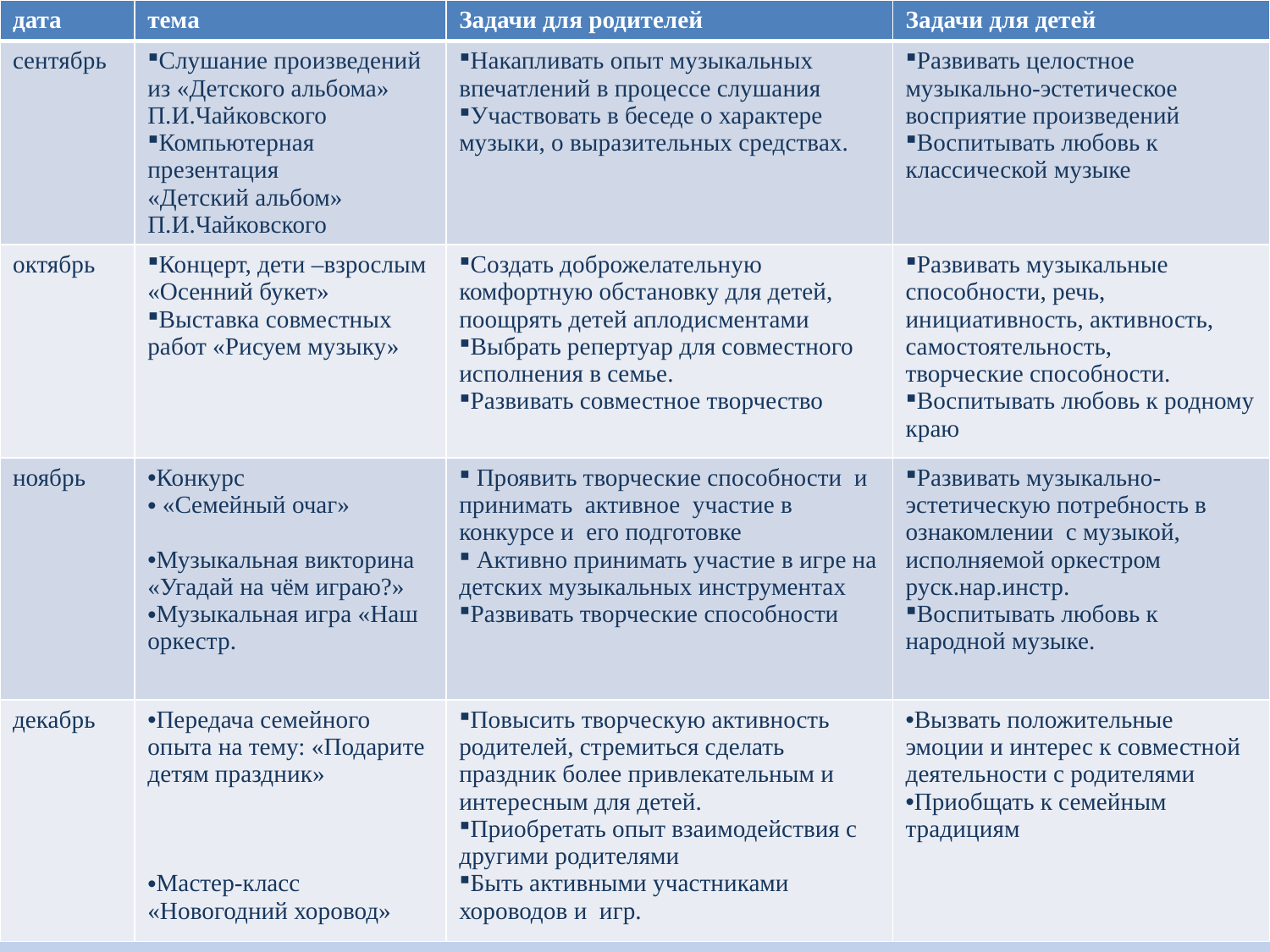

| дата | тема | Задачи для родителей | Задачи для детей |
| --- | --- | --- | --- |
| сентябрь | Слушание произведений из «Детского альбома» П.И.Чайковского Компьютерная презентация «Детский альбом» П.И.Чайковского | Накапливать опыт музыкальных впечатлений в процессе слушания Участвовать в беседе о характере музыки, о выразительных средствах. | Развивать целостное музыкально-эстетическое восприятие произведений Воспитывать любовь к классической музыке |
| октябрь | Концерт, дети –взрослым «Осенний букет» Выставка совместных работ «Рисуем музыку» | Создать доброжелательную комфортную обстановку для детей, поощрять детей аплодисментами Выбрать репертуар для совместного исполнения в семье. Развивать совместное творчество | Развивать музыкальные способности, речь, инициативность, активность, самостоятельность, творческие способности. Воспитывать любовь к родному краю |
| ноябрь | Конкурс «Семейный очаг» Музыкальная викторина «Угадай на чём играю?» Музыкальная игра «Наш оркестр. | Проявить творческие способности и принимать активное участие в конкурсе и его подготовке Активно принимать участие в игре на детских музыкальных инструментах Развивать творческие способности | Развивать музыкально-эстетическую потребность в ознакомлении с музыкой, исполняемой оркестром руск.нар.инстр. Воспитывать любовь к народной музыке. |
| декабрь | Передача семейного опыта на тему: «Подарите детям праздник» Мастер-класс «Новогодний хоровод» | Повысить творческую активность родителей, стремиться сделать праздник более привлекательным и интересным для детей. Приобретать опыт взаимодействия с другими родителями Быть активными участниками хороводов и игр. | Вызвать положительные эмоции и интерес к совместной деятельности с родителями Приобщать к семейным традициям |